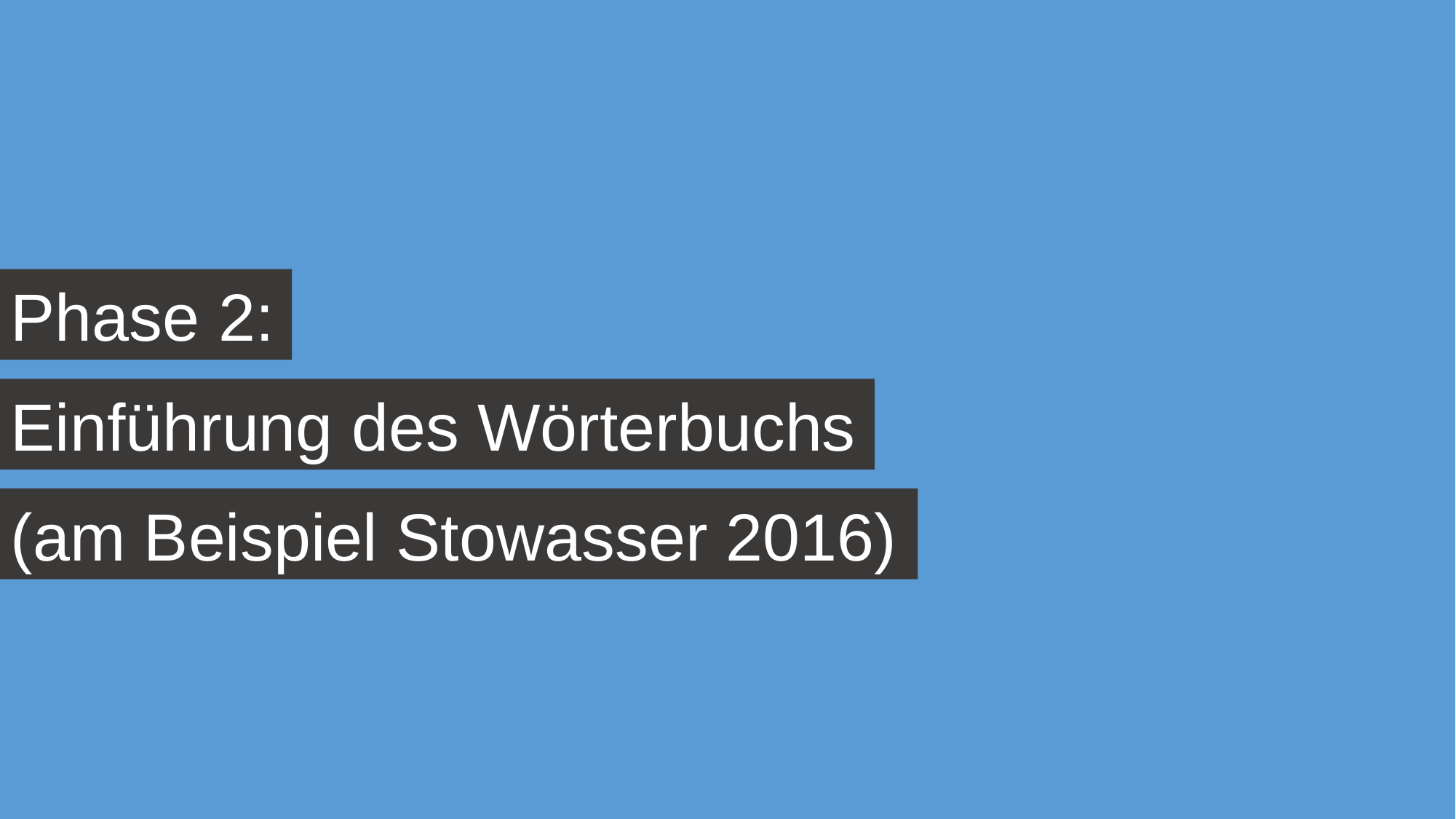

Phase 2:
Einführung des Wörterbuchs
(am Beispiel Stowasser 2016)